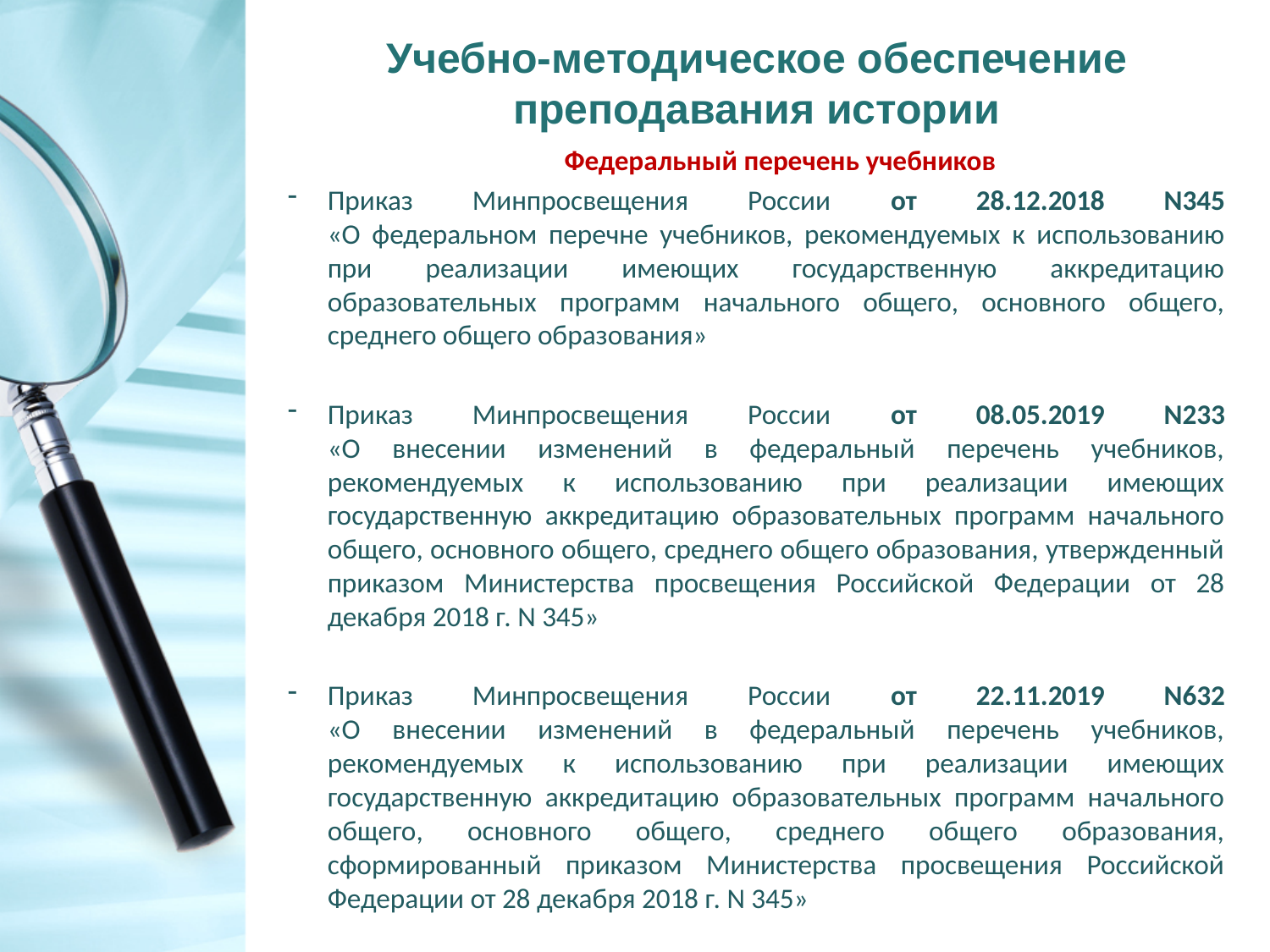

# Учебно-методическое обеспечение преподавания истории
Федеральный перечень учебников
Приказ Минпросвещения России от 28.12.2018 N345
«О федеральном перечне учебников, рекомендуемых к использованию при реализации имеющих государственную аккредитацию образовательных программ начального общего, основного общего, среднего общего образования»

Приказ Минпросвещения России от 08.05.2019 N233
«О внесении изменений в федеральный перечень учебников, рекомендуемых к использованию при реализации имеющих государственную аккредитацию образовательных программ начального общего, основного общего, среднего общего образования, утвержденный приказом Министерства просвещения Российской Федерации от 28 декабря 2018 г. N 345»

Приказ Минпросвещения России от 22.11.2019 N632
«О внесении изменений в федеральный перечень учебников, рекомендуемых к использованию при реализации имеющих государственную аккредитацию образовательных программ начального общего, основного общего, среднего общего образования, сформированный приказом Министерства просвещения Российской Федерации от 28 декабря 2018 г. N 345»